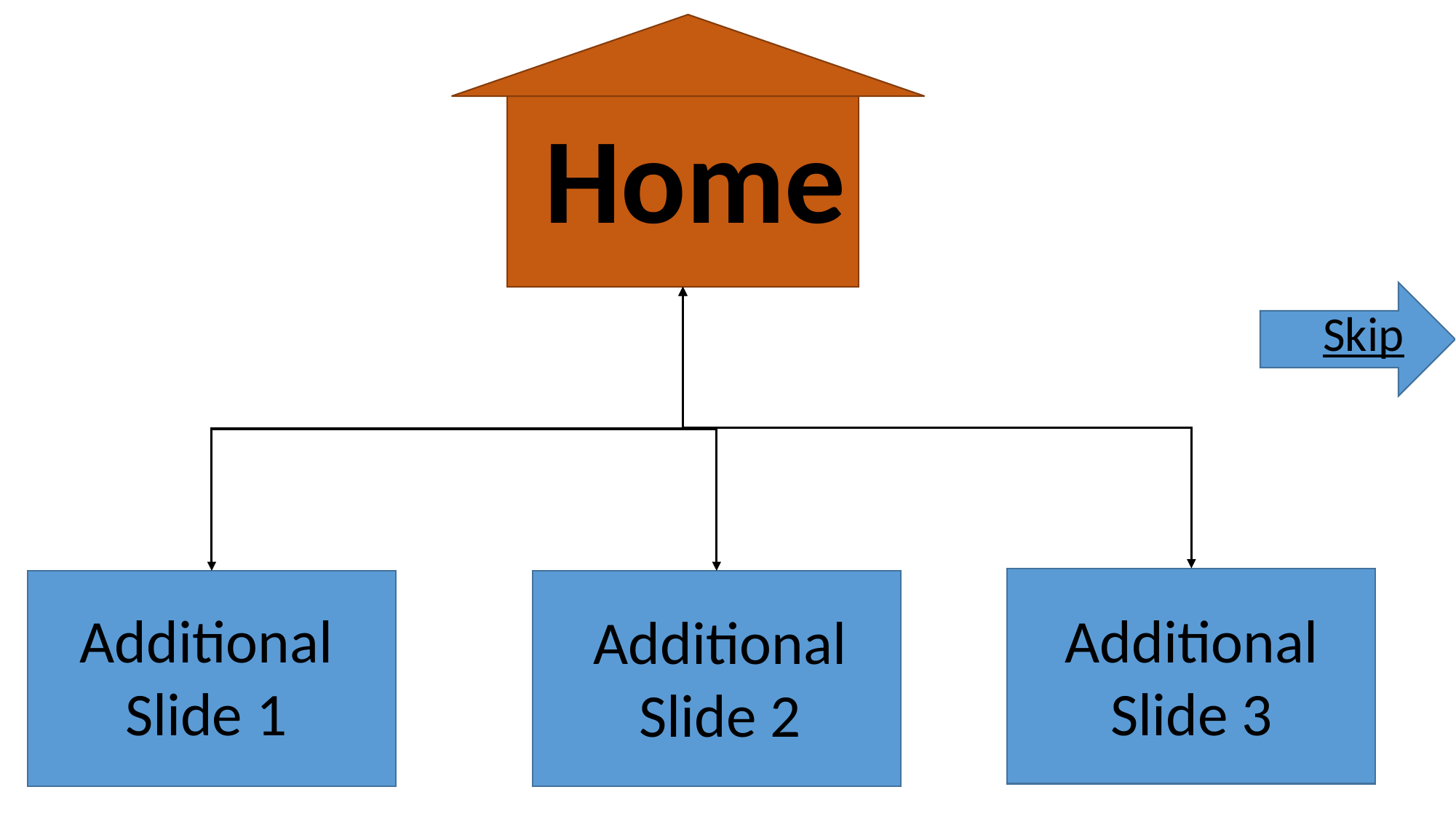

Home

Skip

Additional
Slide 3
Additional
Slide 1
Additional
Slide 2